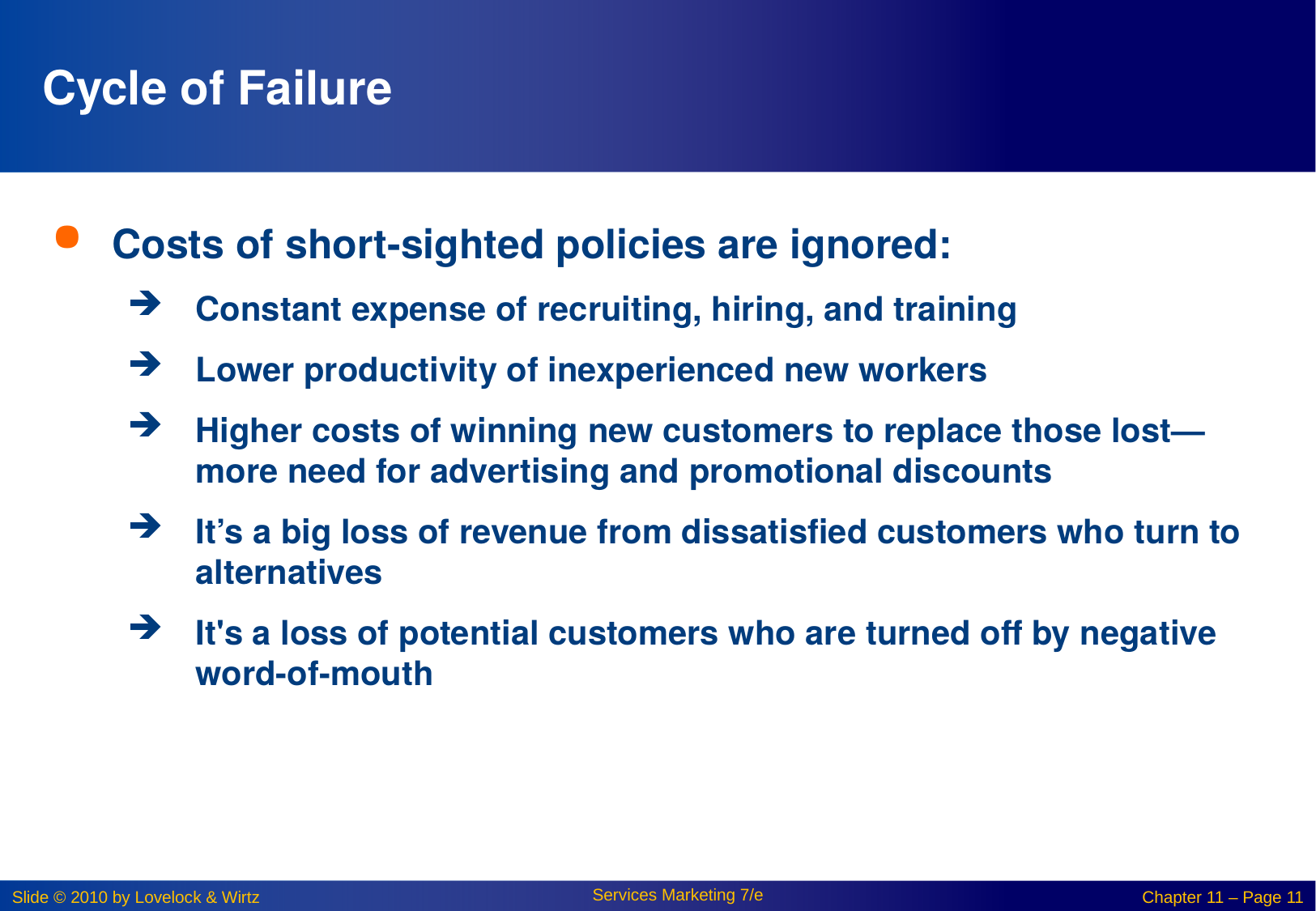

# Cycle of Failure
Costs of short-sighted policies are ignored:
Constant expense of recruiting, hiring, and training
Lower productivity of inexperienced new workers
Higher costs of winning new customers to replace those lost—more need for advertising and promotional discounts
It’s a big loss of revenue from dissatisfied customers who turn to alternatives
It's a loss of potential customers who are turned off by negative word-of-mouth